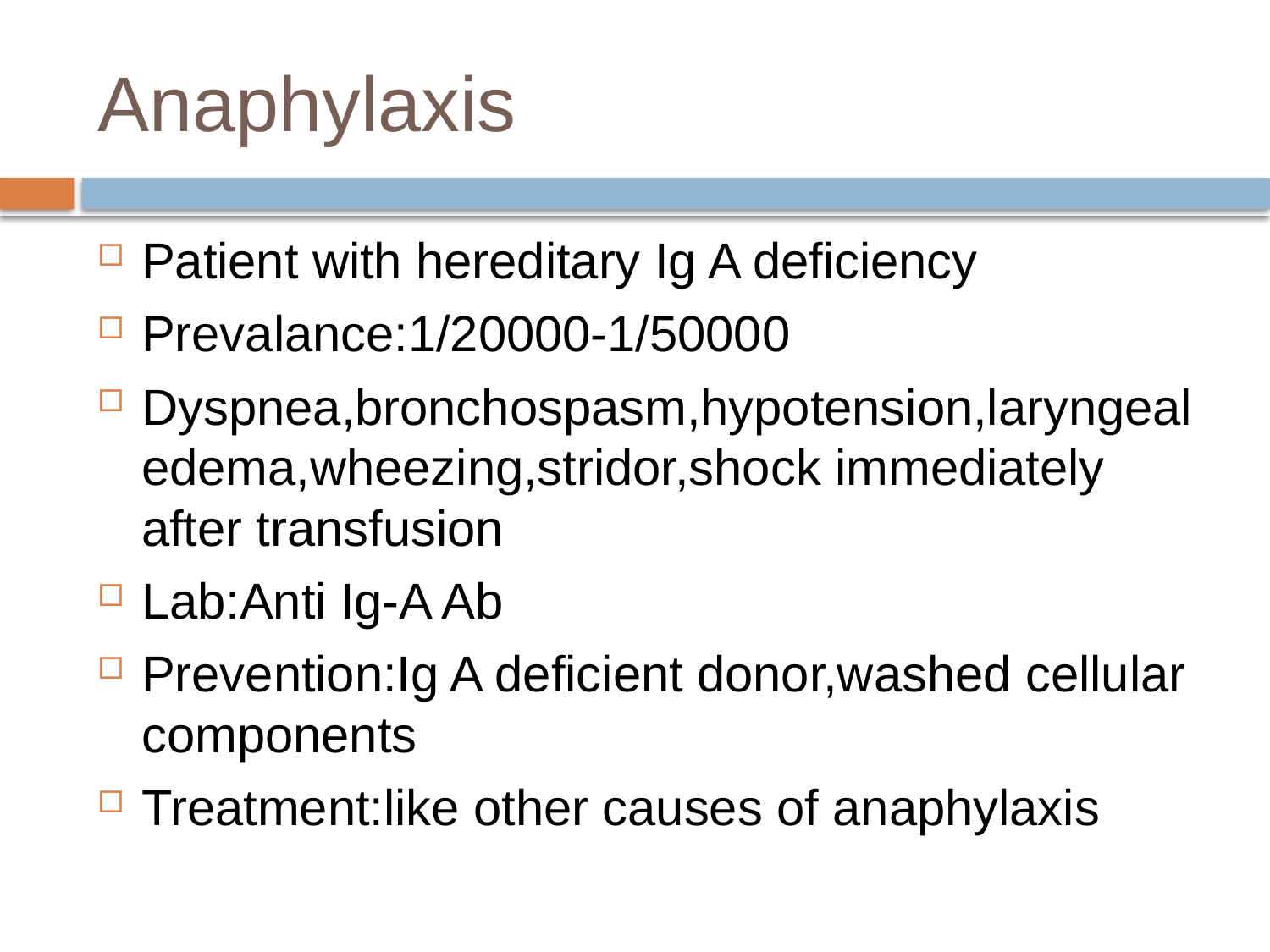

# Anaphylaxis
Patient with hereditary Ig A deficiency
Prevalance:1/20000-1/50000
Dyspnea,bronchospasm,hypotension,laryngeal edema,wheezing,stridor,shock immediately after transfusion
Lab:Anti Ig-A Ab
Prevention:Ig A deficient donor,washed cellular components
Treatment:like other causes of anaphylaxis